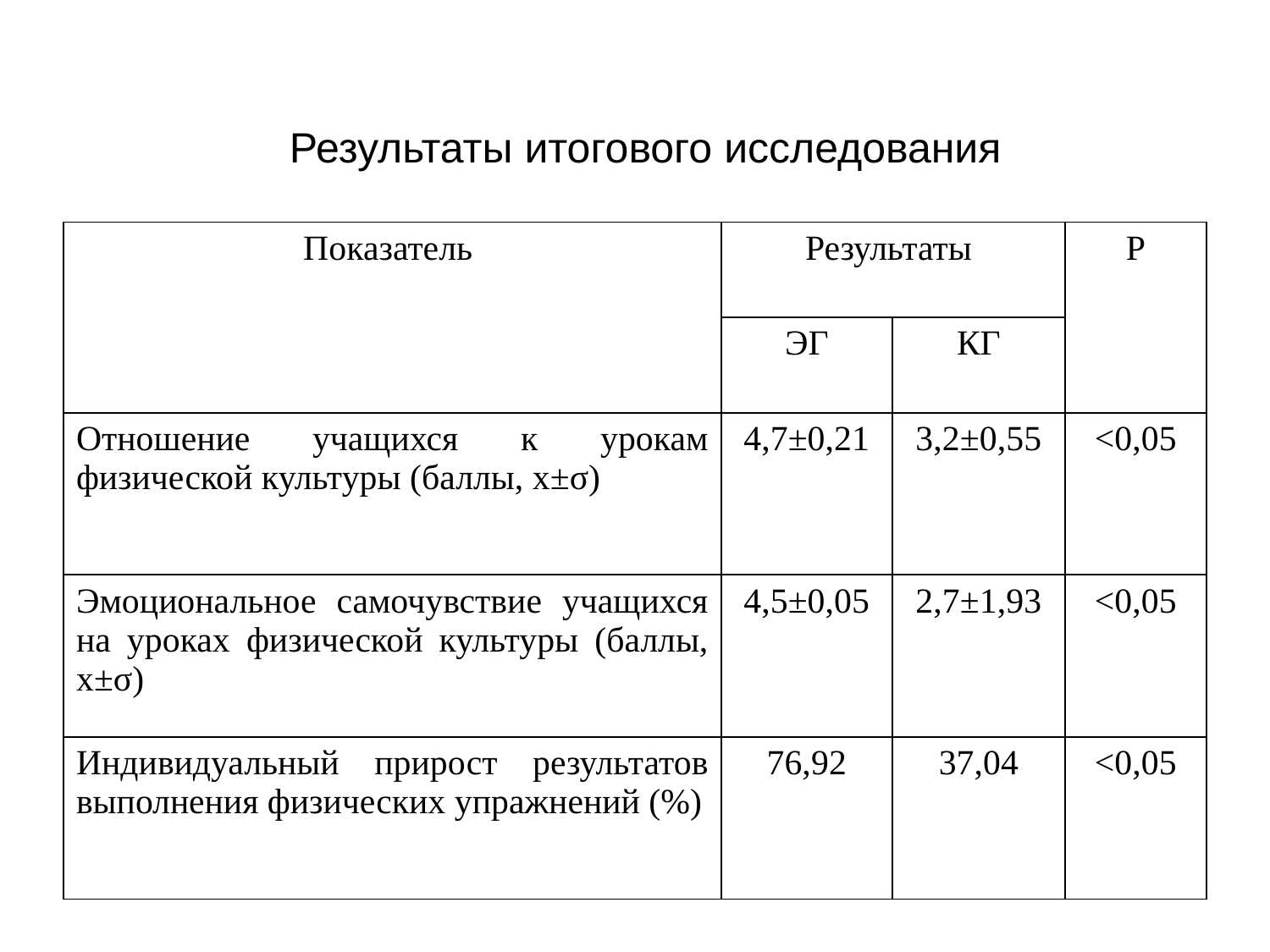

Результаты итогового исследования
| Показатель | Результаты |  | Р |
| --- | --- | --- | --- |
|  | ЭГ | КГ |  |
| Отношение учащихся к урокам физической культуры (баллы, х±σ) | 4,7±0,21 | 3,2±0,55 | <0,05 |
| Эмоциональное самочувствие учащихся на уроках физической культуры (баллы, х±σ) | 4,5±0,05 | 2,7±1,93 | <0,05 |
| Индивидуальный прирост результатов выполнения физических упражнений (%) | 76,92 | 37,04 | <0,05 |